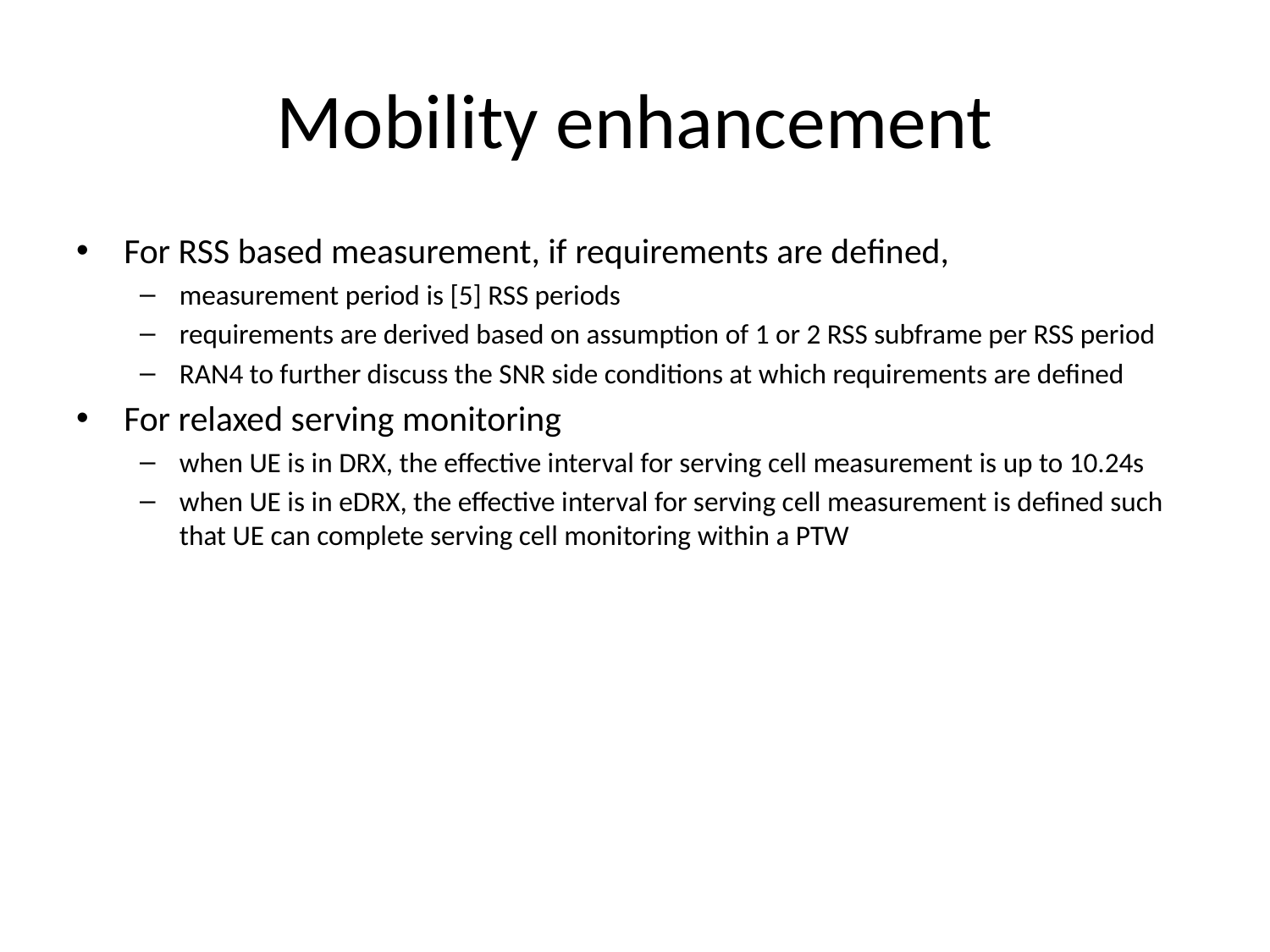

# Mobility enhancement
For RSS based measurement, if requirements are defined,
measurement period is [5] RSS periods
requirements are derived based on assumption of 1 or 2 RSS subframe per RSS period
RAN4 to further discuss the SNR side conditions at which requirements are defined
For relaxed serving monitoring
when UE is in DRX, the effective interval for serving cell measurement is up to 10.24s
when UE is in eDRX, the effective interval for serving cell measurement is defined such that UE can complete serving cell monitoring within a PTW